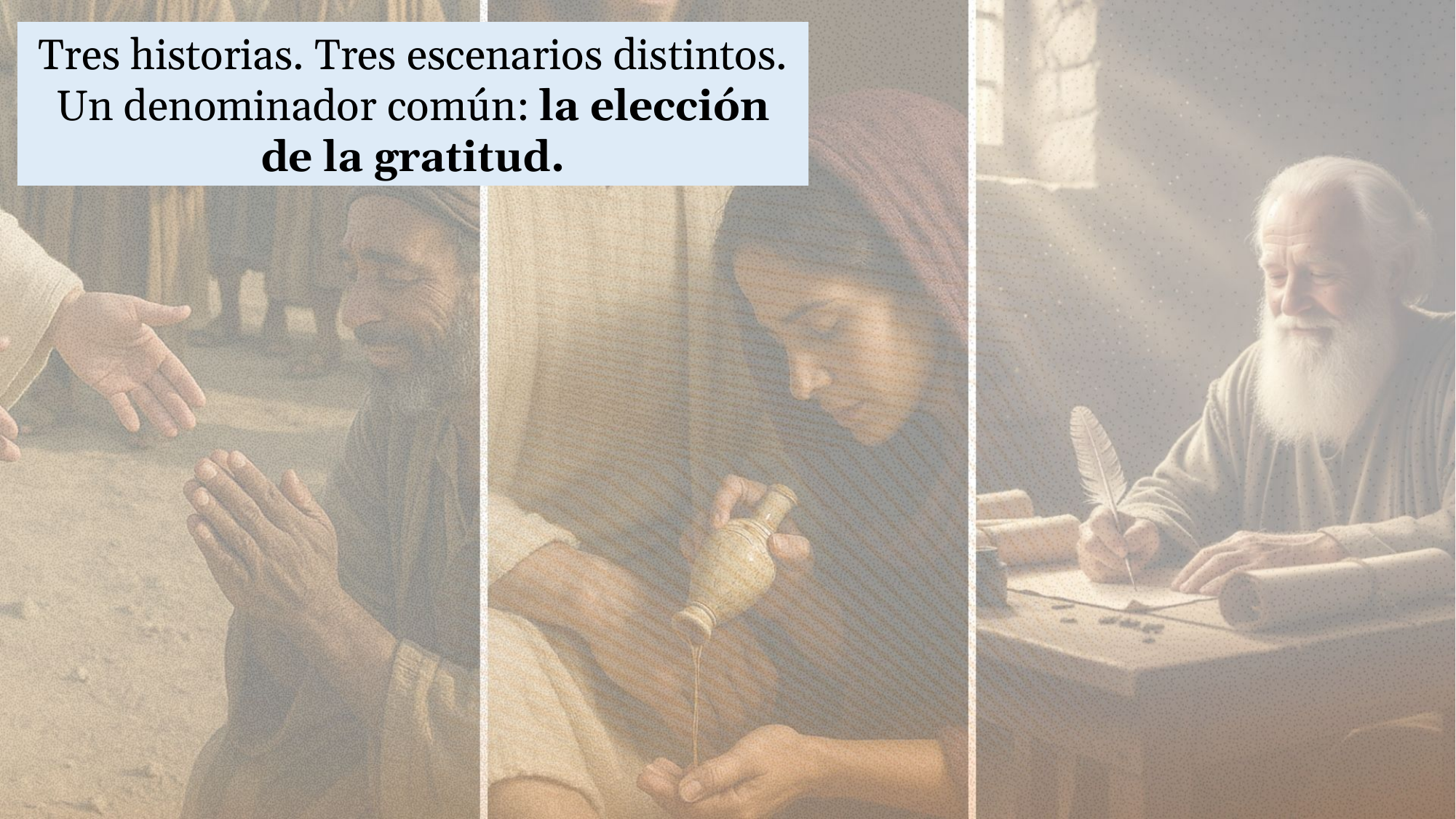

Tres historias. Tres escenarios distintos. Un denominador común: la elección de la gratitud.